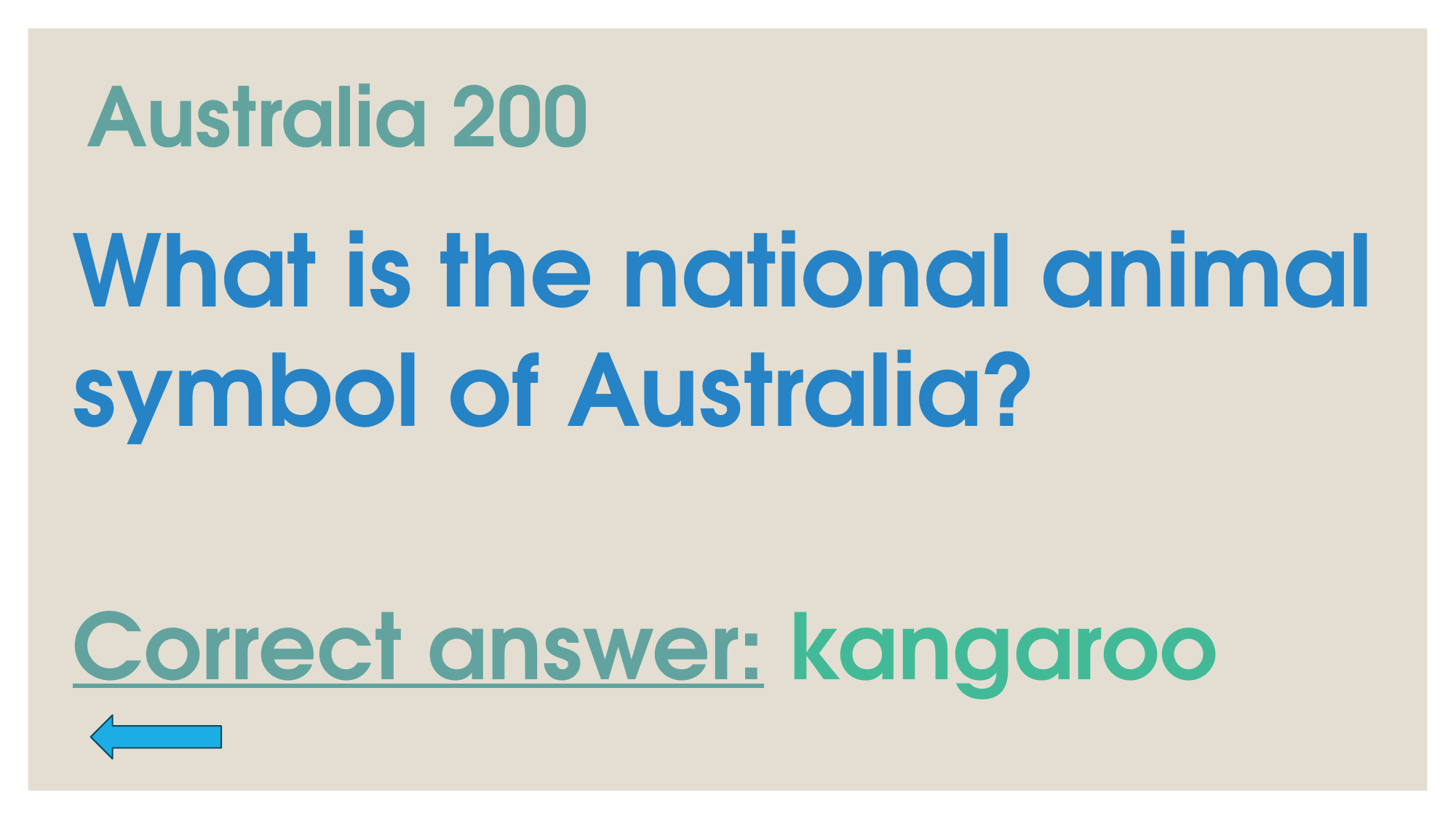

# Australia 200
What is the national animal symbol of Australia?
Correct answer: kangaroo